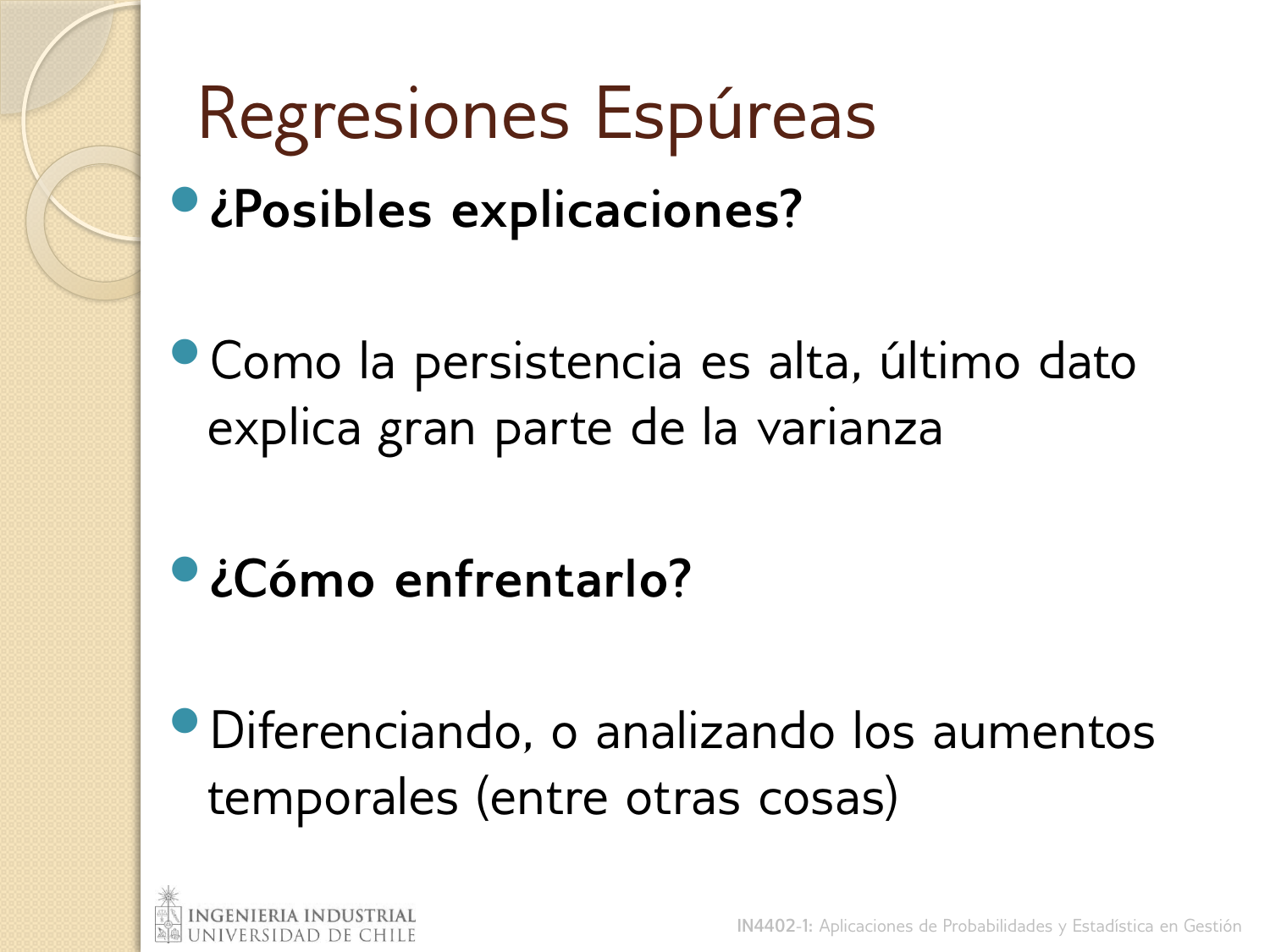

# Regresiones Espúreas
¿Posibles explicaciones?

Como la persistencia es alta, último dato explica gran parte de la varianza

¿Cómo enfrentarlo?

Diferenciando, o analizando los aumentos temporales (entre otras cosas)